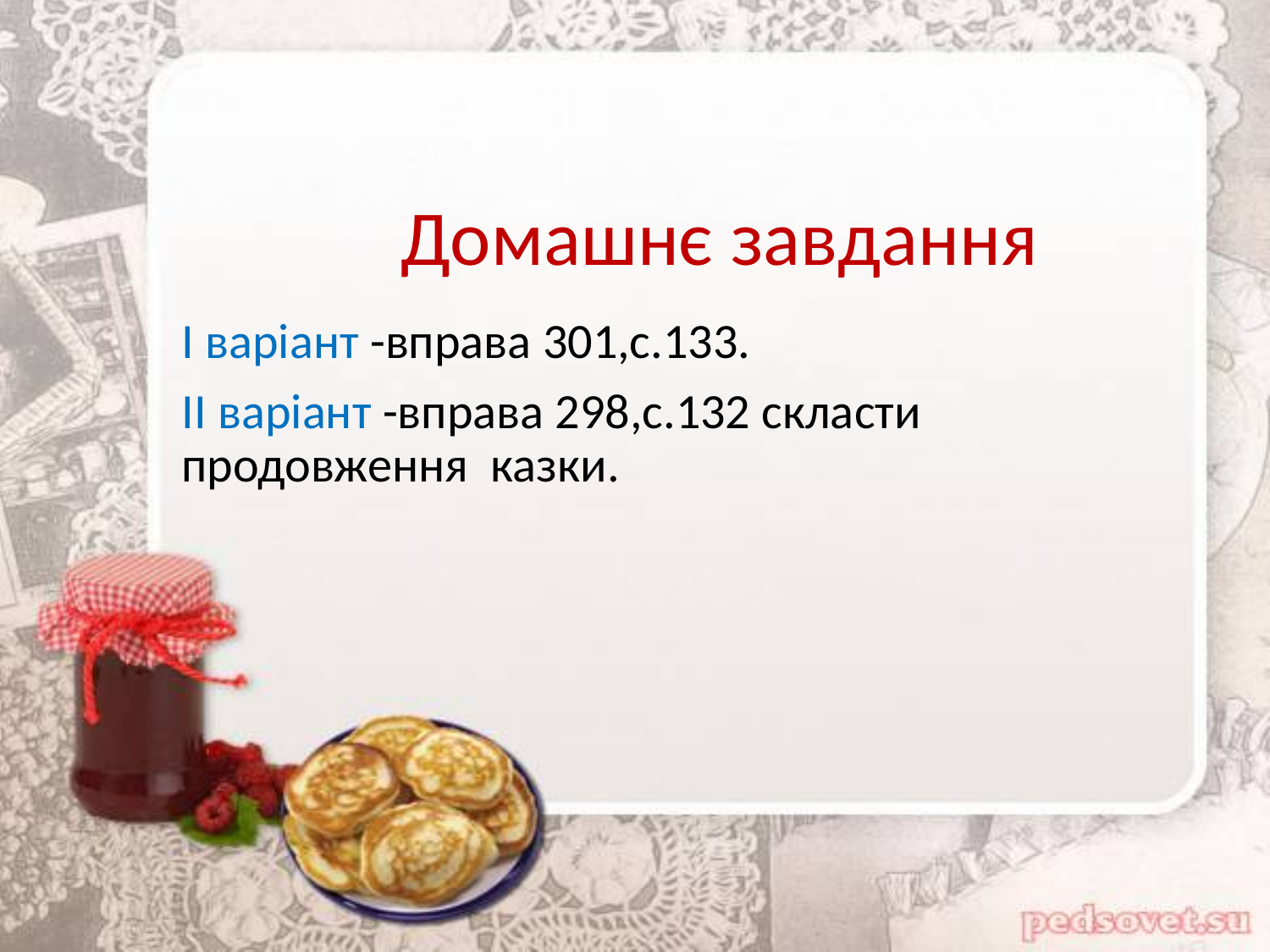

# Домашнє завдання
І варіант -вправа 301,с.133.
ІІ варіант -вправа 298,с.132 скласти продовження  казки.